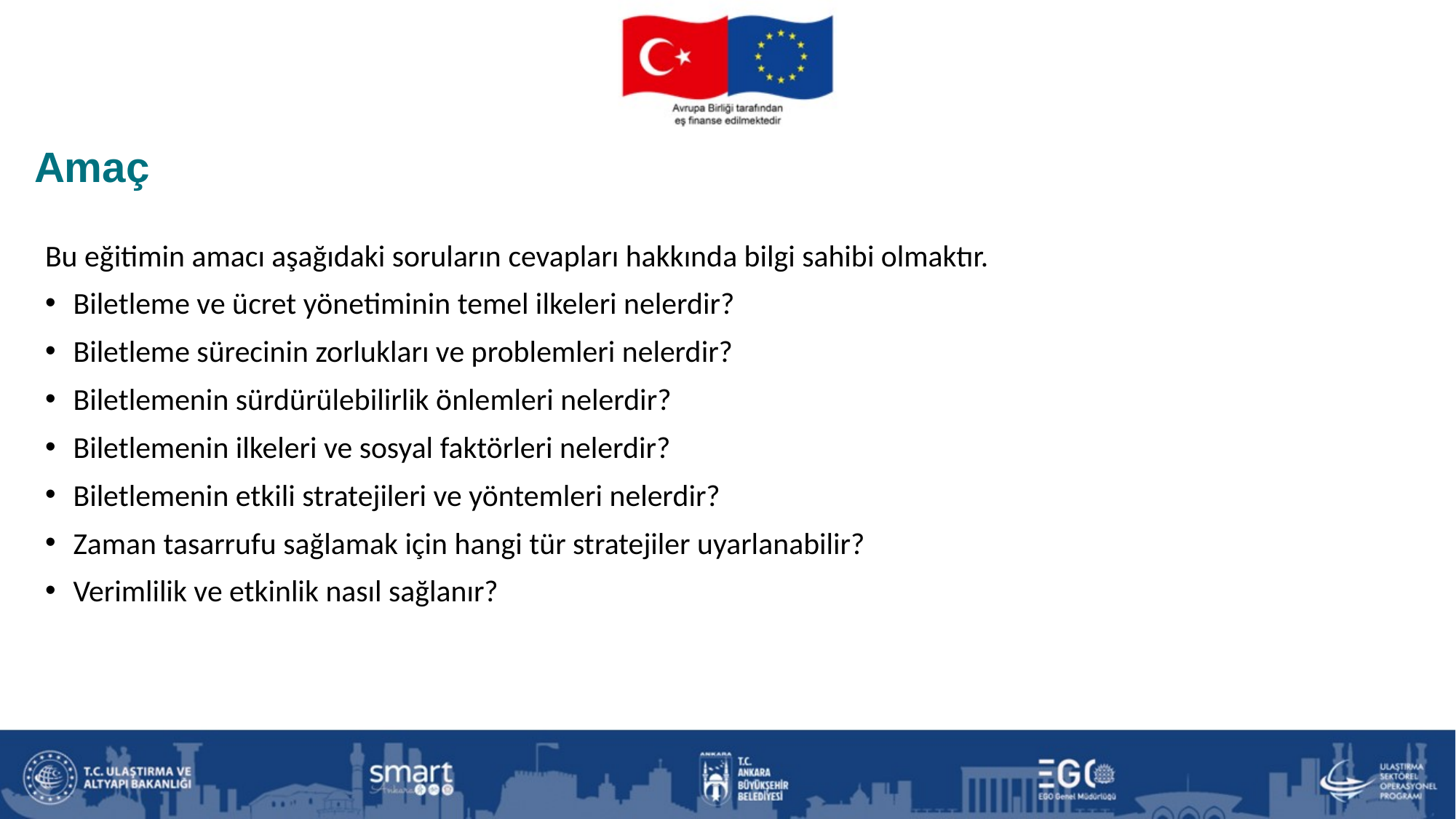

Amaç

Bu eğitimin amacı aşağıdaki soruların cevapları hakkında bilgi sahibi olmaktır.
Biletleme ve ücret yönetiminin temel ilkeleri nelerdir?
Biletleme sürecinin zorlukları ve problemleri nelerdir?
Biletlemenin sürdürülebilirlik önlemleri nelerdir?
Biletlemenin ilkeleri ve sosyal faktörleri nelerdir?
Biletlemenin etkili stratejileri ve yöntemleri nelerdir?
Zaman tasarrufu sağlamak için hangi tür stratejiler uyarlanabilir?
Verimlilik ve etkinlik nasıl sağlanır?